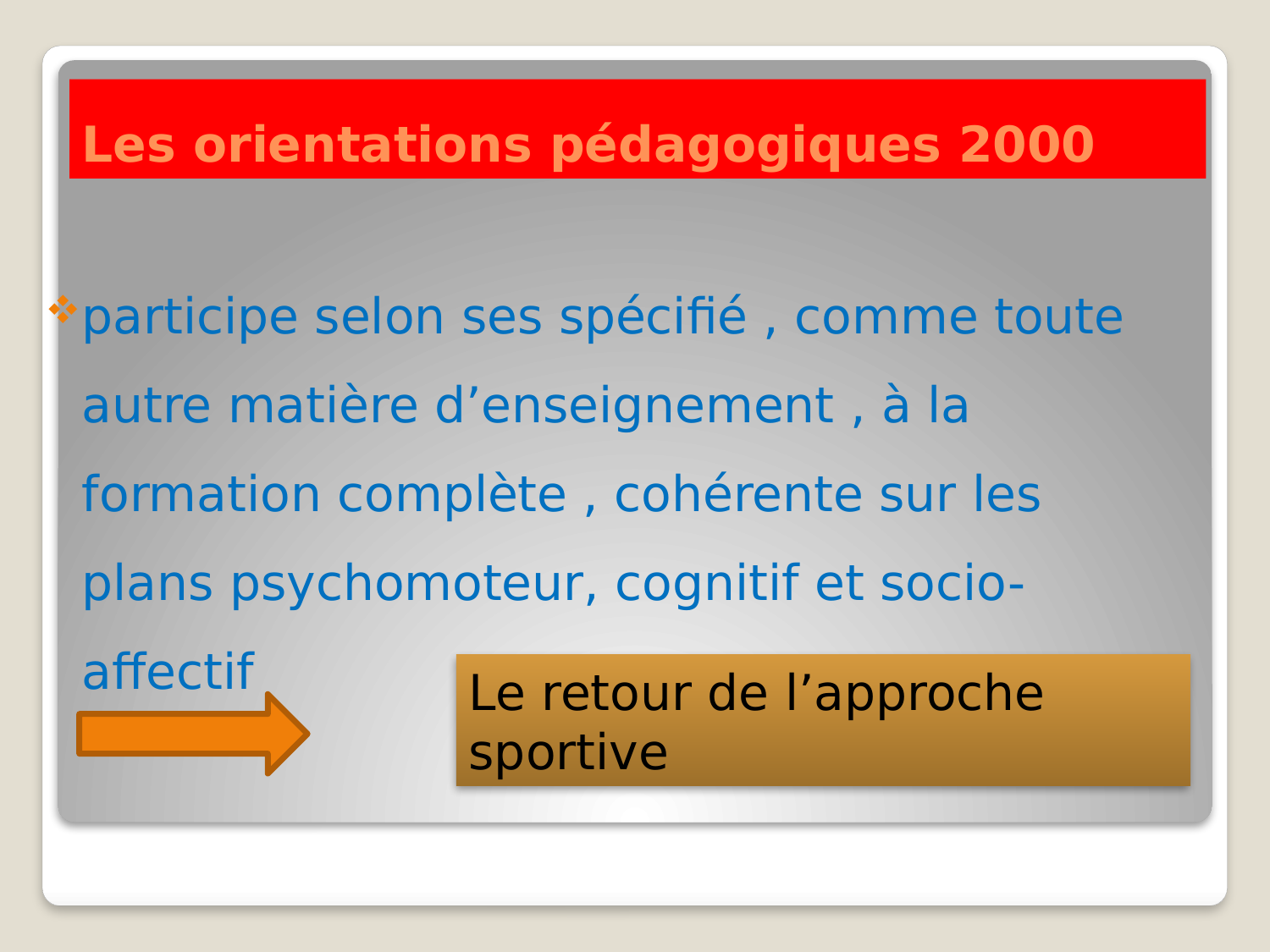

# Les orientations pédagogiques 2000

participe selon ses spécifié , comme toute autre matière d’enseignement , à la formation complète , cohérente sur les plans psychomoteur, cognitif et socio-affectif

Le retour de l’approche sportive